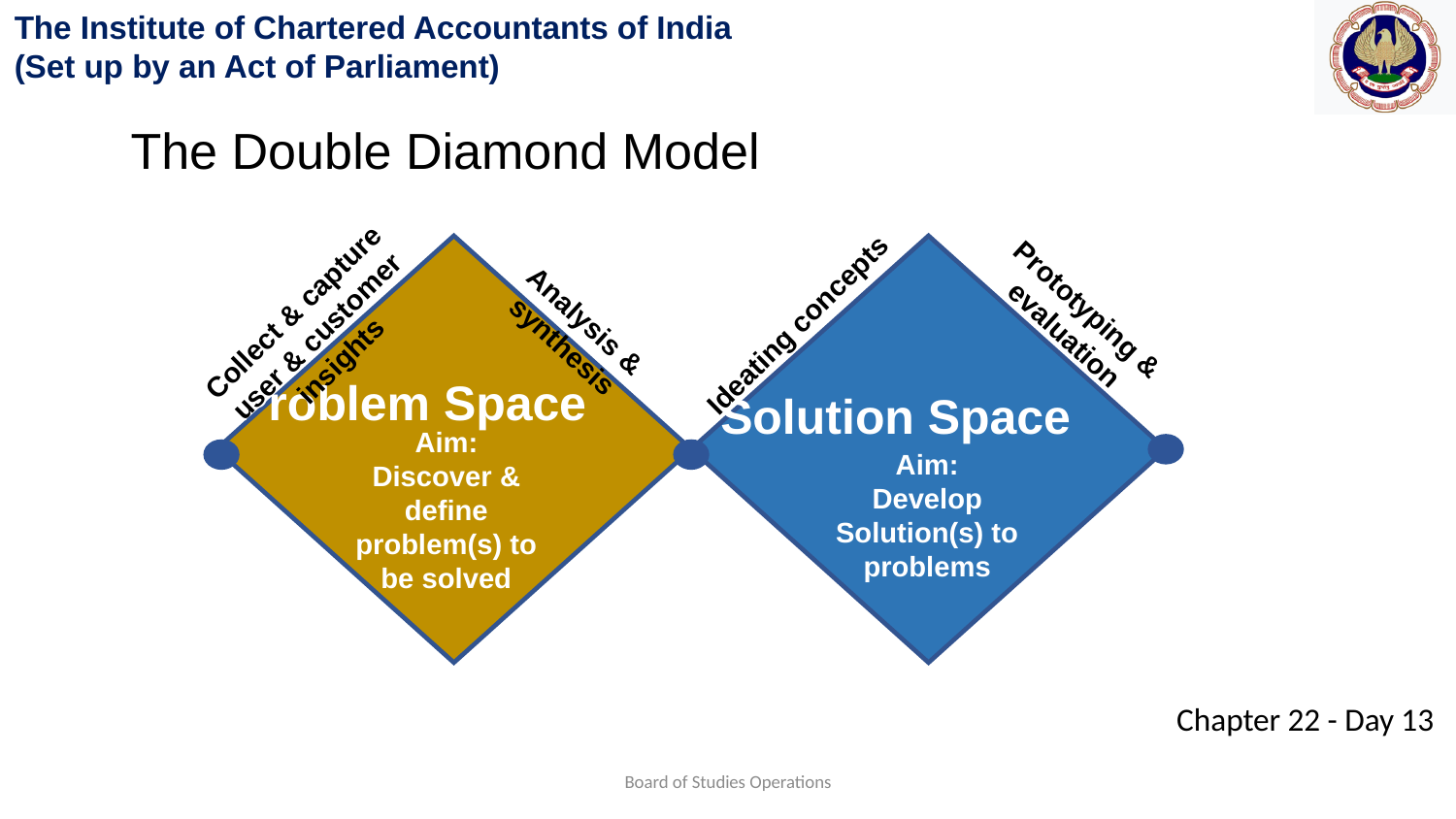

The Double Diamond Model

Collect & capture user & customer insights
Prototyping & evaluation
Analysis & synthesis
Ideating concepts
Problem Space
Solution Space
Aim:
Discover & define problem(s) to be solved

Aim:
Develop Solution(s) to problems
Board of Studies Operations